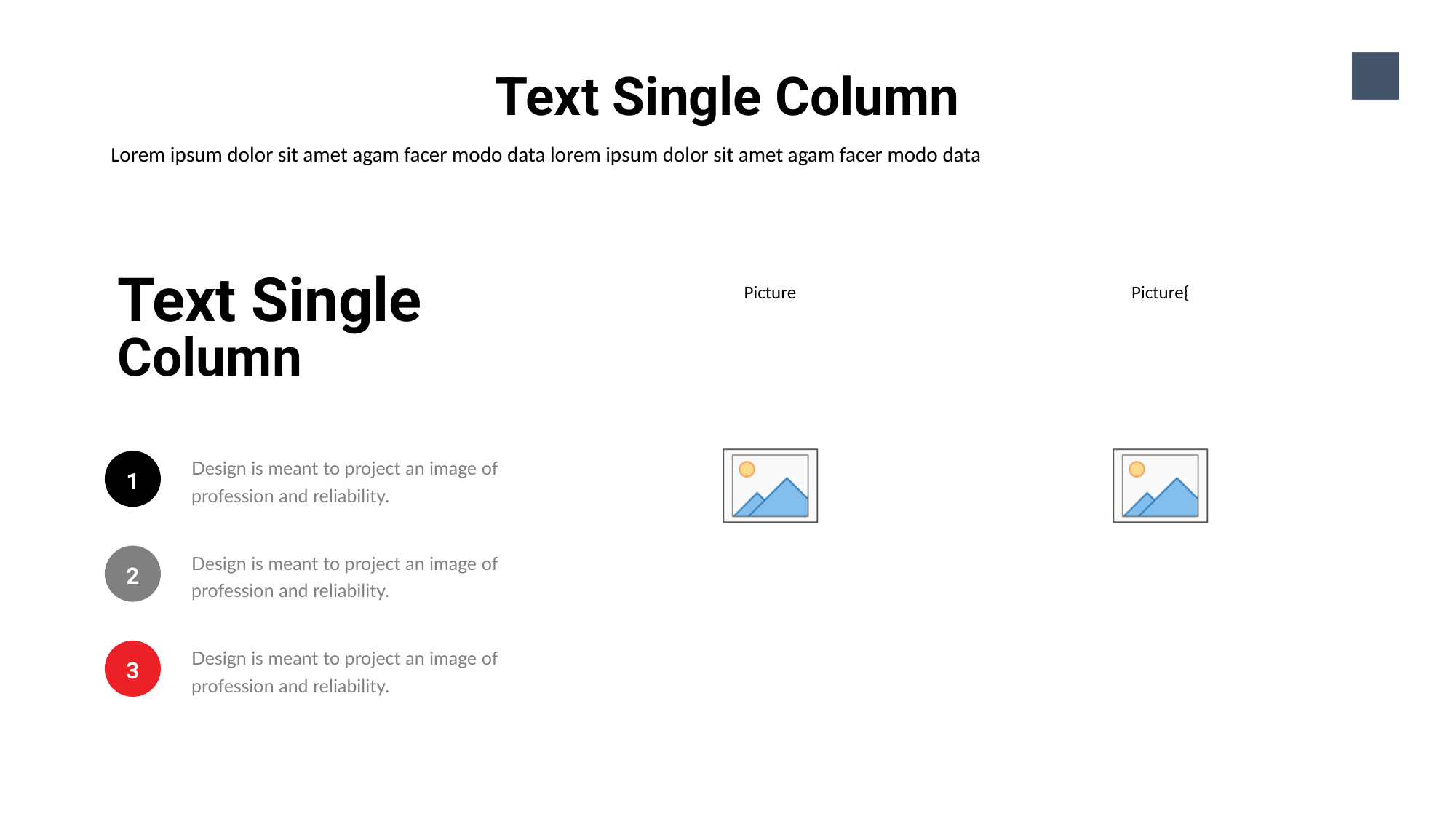

Text Single Column
20
Lorem ipsum dolor sit amet agam facer modo data lorem ipsum dolor sit amet agam facer modo data
Text Single
Column

1
Design is meant to project an image of profession and reliability.

2
Design is meant to project an image of profession and reliability.

3
Design is meant to project an image of profession and reliability.